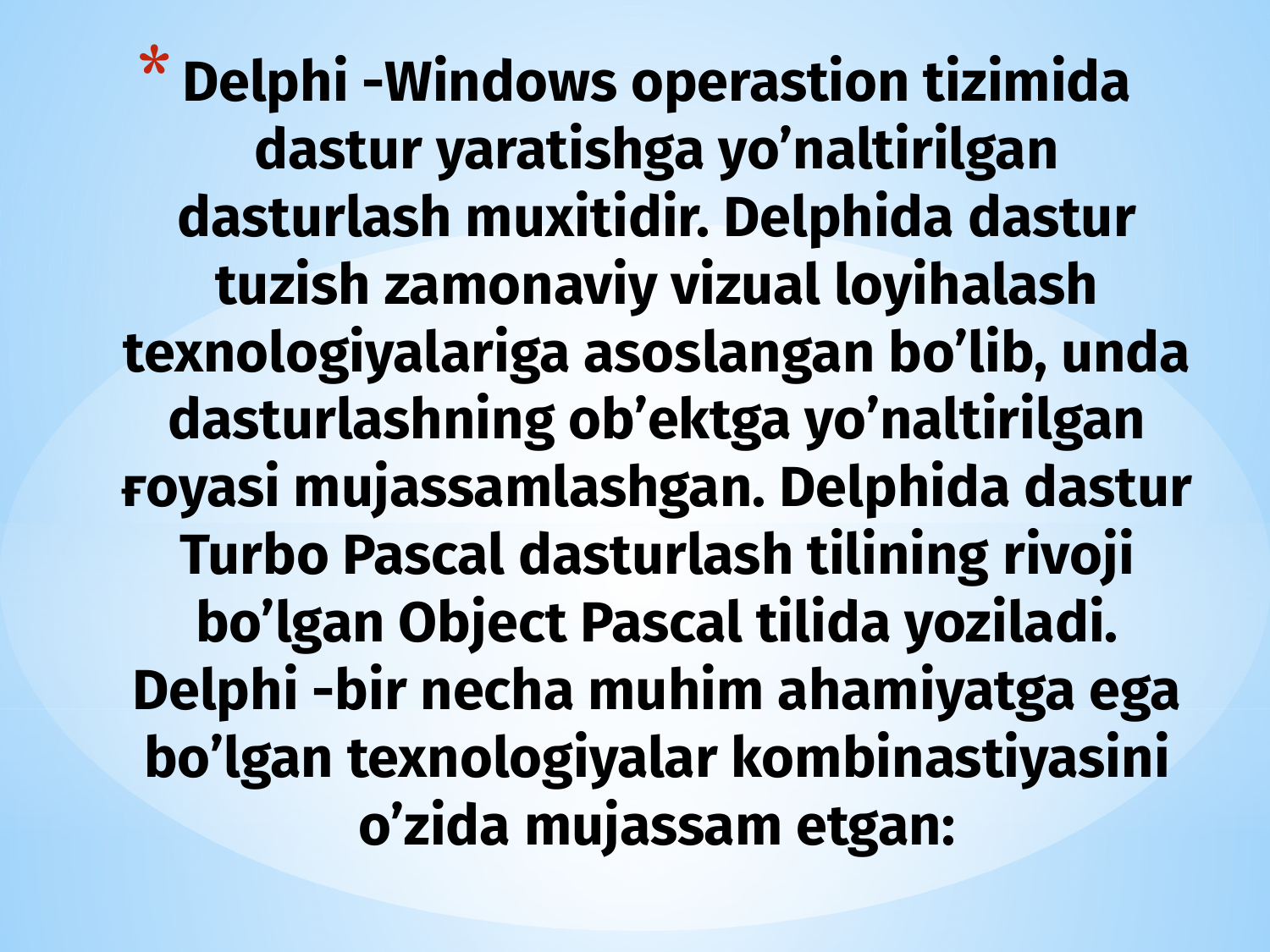

# Delphi -Windows operastion tizimida dastur yaratishga yo’naltirilgan dasturlash muxitidir. Delphida dastur tuzish zamonaviy vizual loyihalash texnologiyalariga asoslangan bo’lib, unda dasturlashning ob’ektga yo’naltirilgan ғoyasi mujassamlashgan. Delphida dastur Turbo Pascal dasturlash tilining rivoji bo’lgan Object Pascal tilida yoziladi. Delphi -bir necha muhim ahamiyatga ega bo’lgan texnologiyalar kombinastiyasini o’zida mujassam etgan: